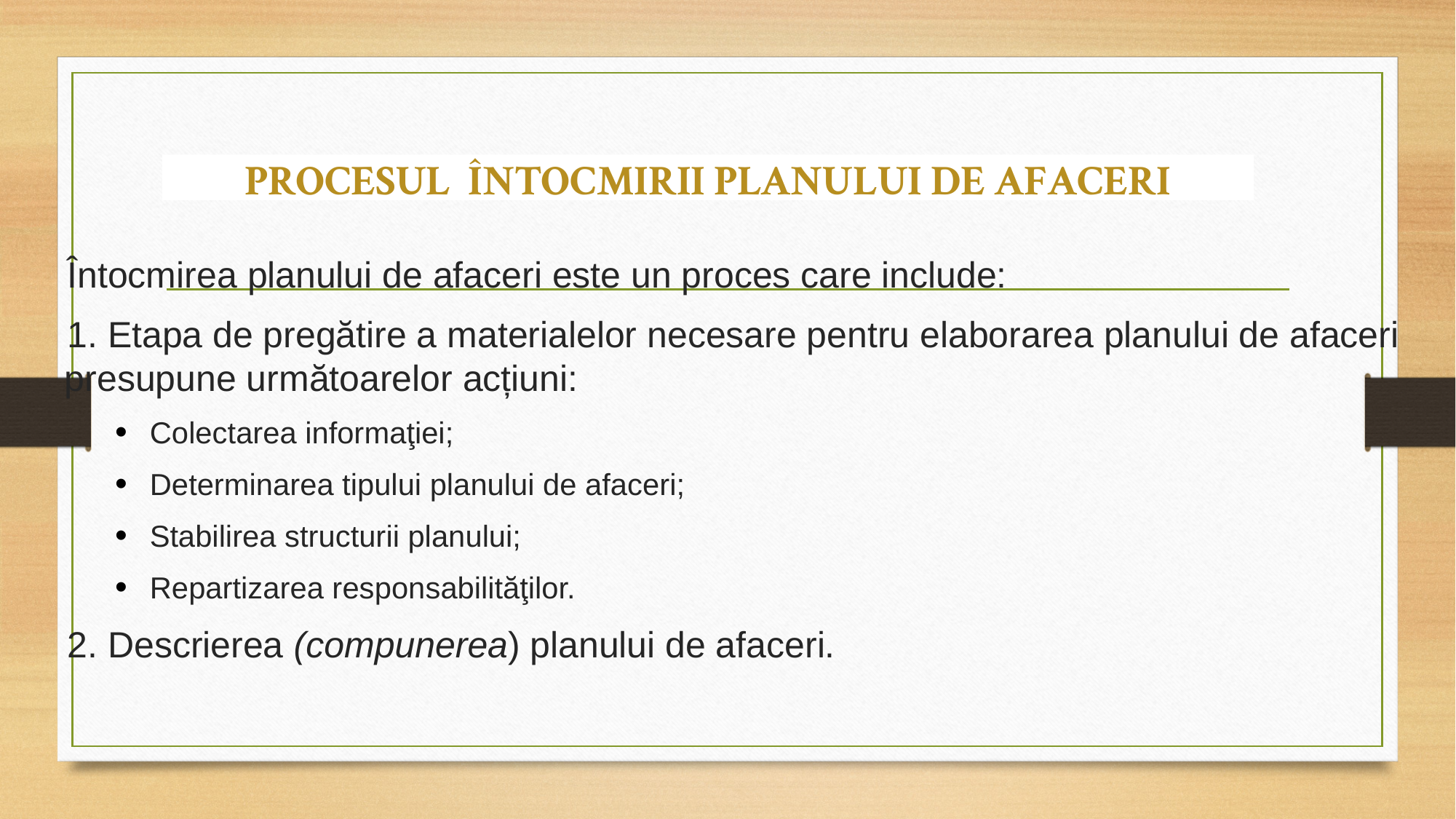

# PROCESUL  ÎNTOCMIRII PLANULUI DE AFACERI
Întocmirea planului de afaceri este un proces care include:
1. Etapa de pregătire a materialelor necesare pentru elaborarea planului de afaceri presupune următoarelor acțiuni:
Colectarea informaţiei;
Determinarea tipului planului de afaceri;
Stabilirea structurii planului;
Repartizarea responsabilităţilor.
2. Descrierea (compunerea) planului de afaceri.